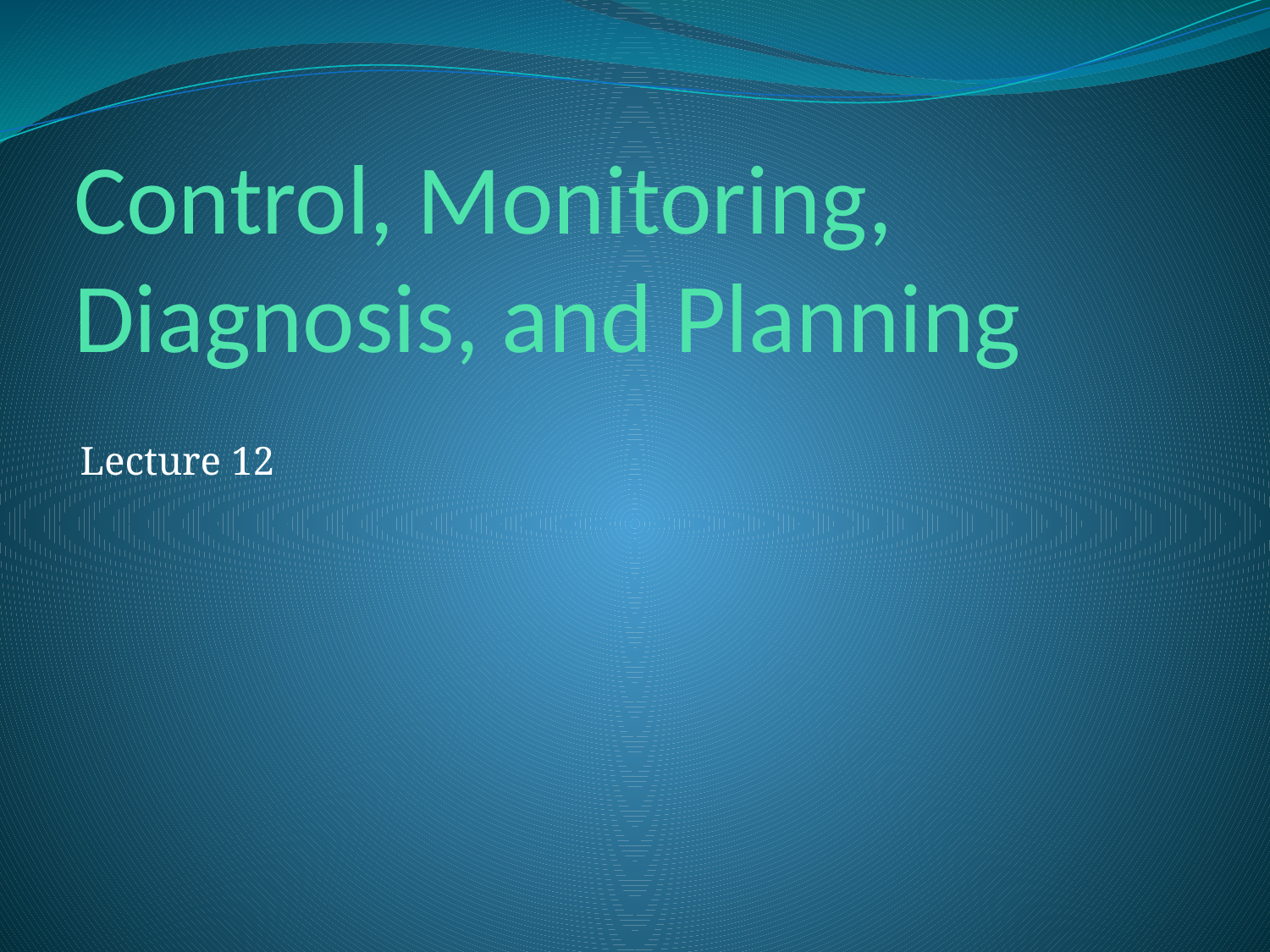

# Control, Monitoring, Diagnosis, and Planning

Lecture 12